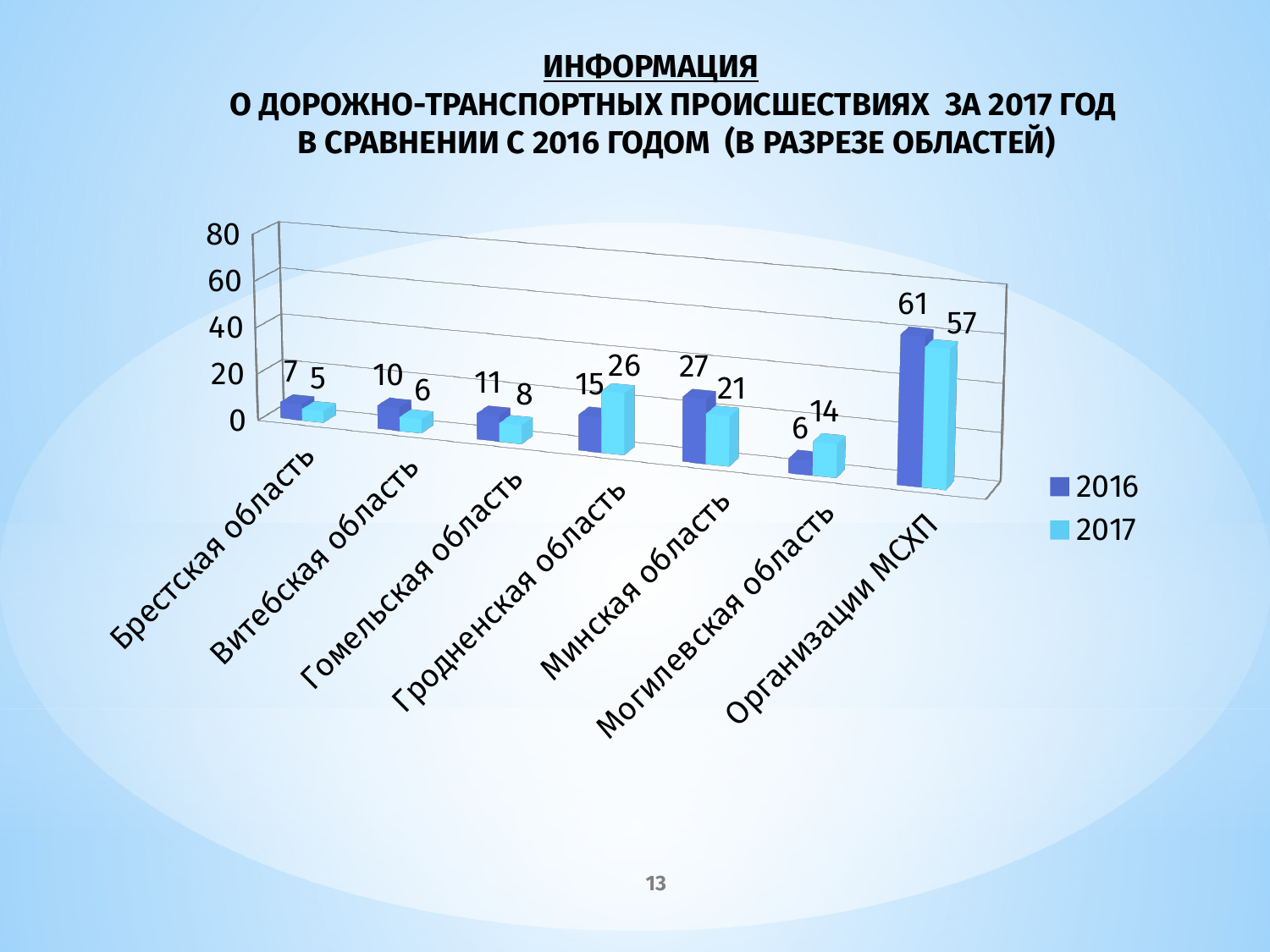

# ИНФОРМАЦИЯ О ДОРОЖНО-ТРАНСПОРТНЫХ ПРОИСШЕСТВИЯХ  ЗА 2017 ГОД В СРАВНЕНИИ С 2016 ГОДОМ  (В РАЗРЕЗЕ ОБЛАСТЕЙ)

[unsupported chart]

13